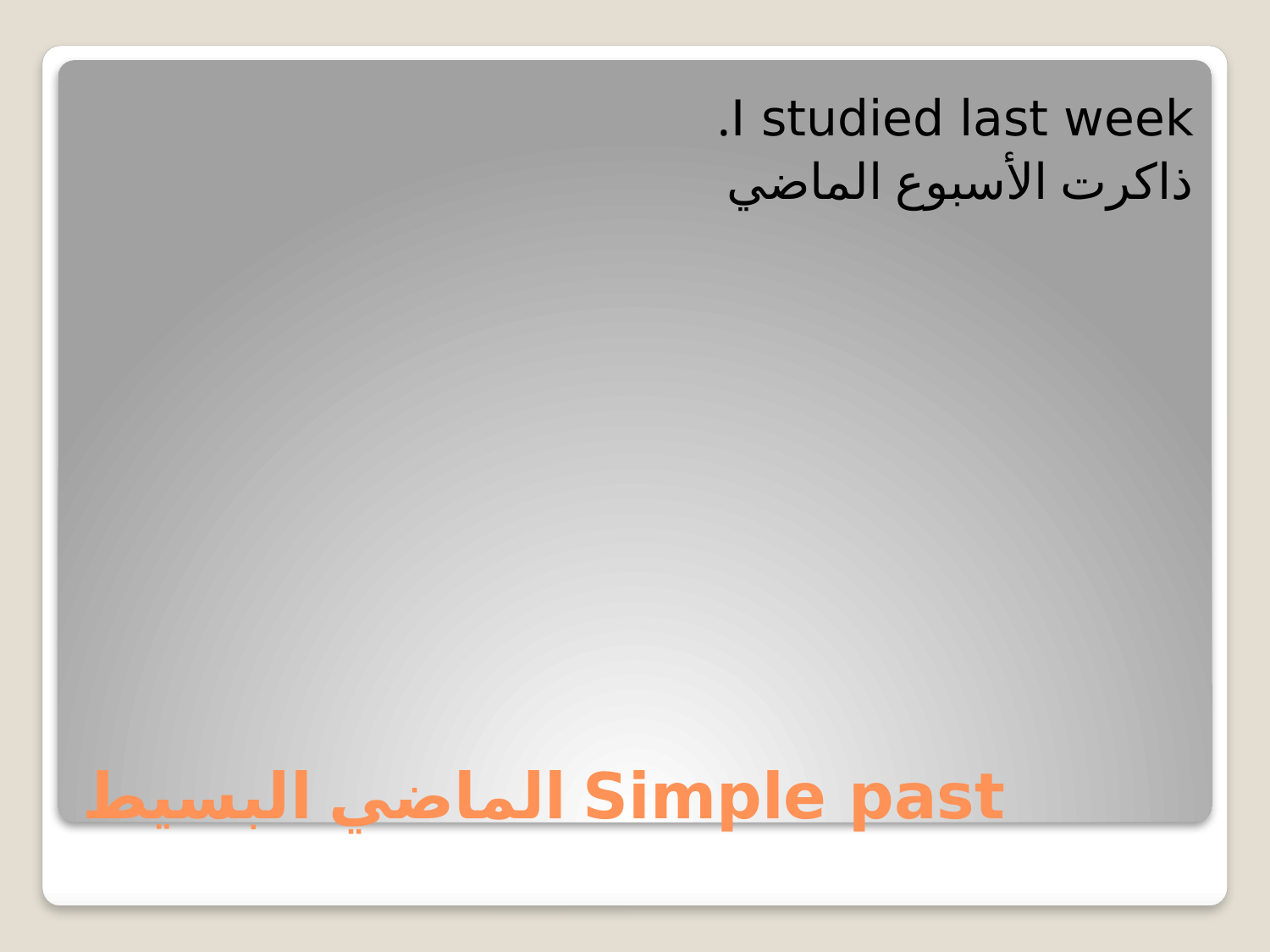

I studied last week.
ذاكرت الأسبوع الماضي
# Simple past الماضي البسيط